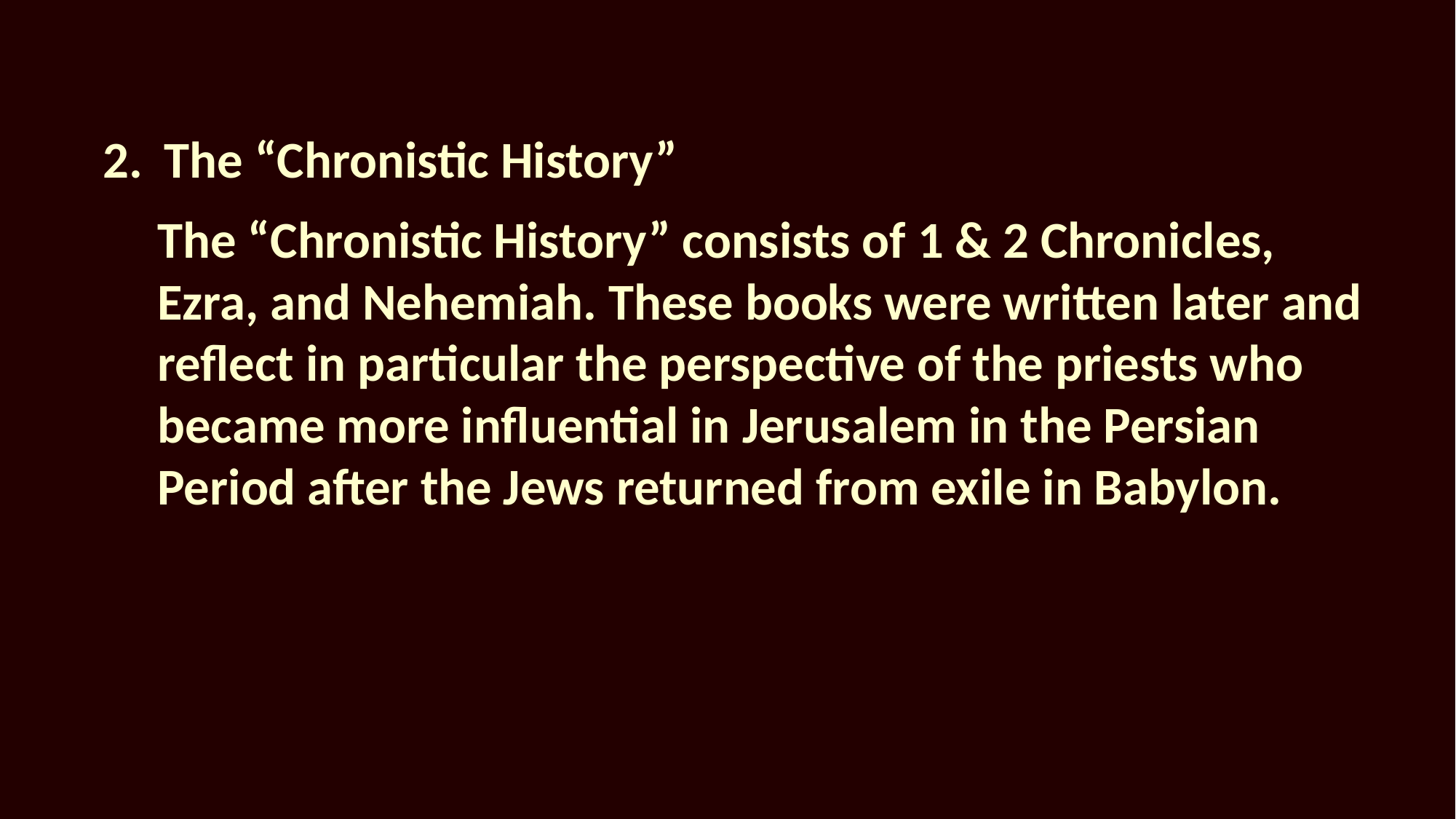

The “Chronistic History”
The “Chronistic History” consists of 1 & 2 Chronicles, Ezra, and Nehemiah. These books were written later and reflect in particular the perspective of the priests who became more influential in Jerusalem in the Persian Period after the Jews returned from exile in Babylon.